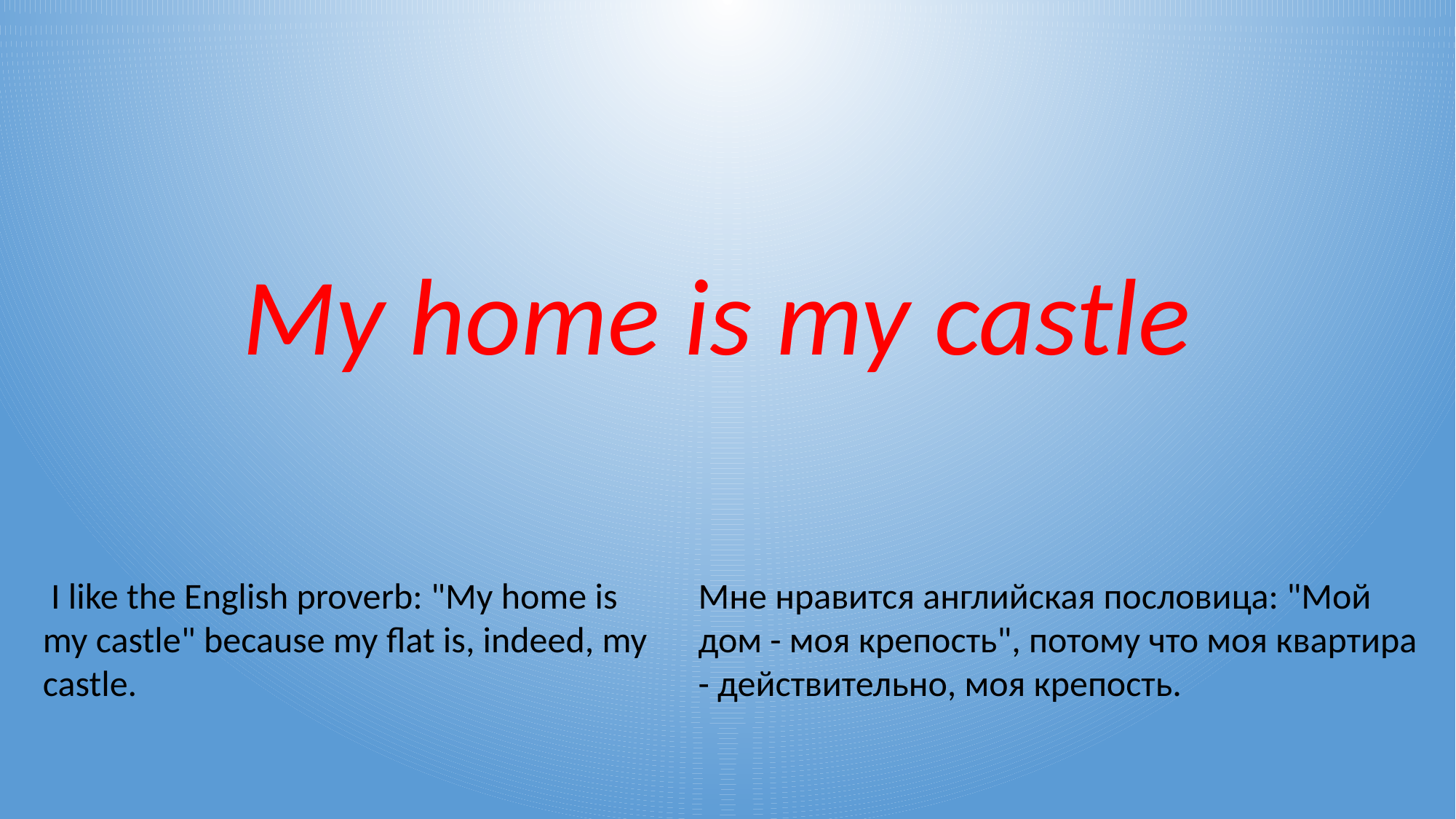

# My home is my castle
 I like the English proverb: "My home is my castle" because my flat is, indeed, my castle.
Мне нравится английская пословица: "Мой дом - моя крепость", потому что моя квартира - действительно, моя крепость.